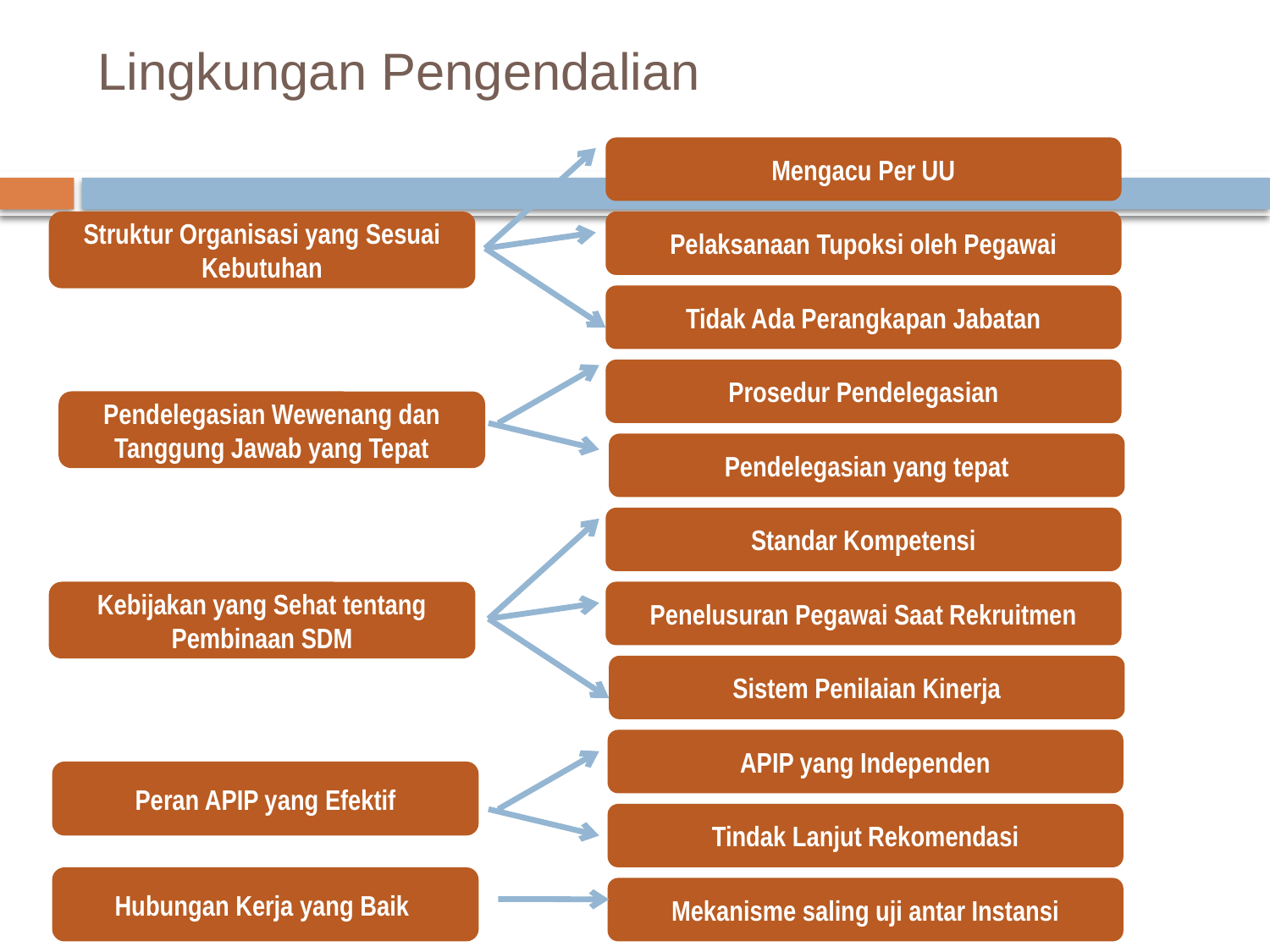

# Lingkungan Pengendalian
Mengacu Per UU
Pelaksanaan Tupoksi oleh Pegawai
Struktur Organisasi yang Sesuai Kebutuhan
Tidak Ada Perangkapan Jabatan
Prosedur Pendelegasian
Pendelegasian Wewenang dan Tanggung Jawab yang Tepat
Pendelegasian yang tepat
Standar Kompetensi
Penelusuran Pegawai Saat Rekruitmen
Kebijakan yang Sehat tentang Pembinaan SDM
Sistem Penilaian Kinerja
APIP yang Independen
Peran APIP yang Efektif
Tindak Lanjut Rekomendasi
Hubungan Kerja yang Baik
Mekanisme saling uji antar Instansi